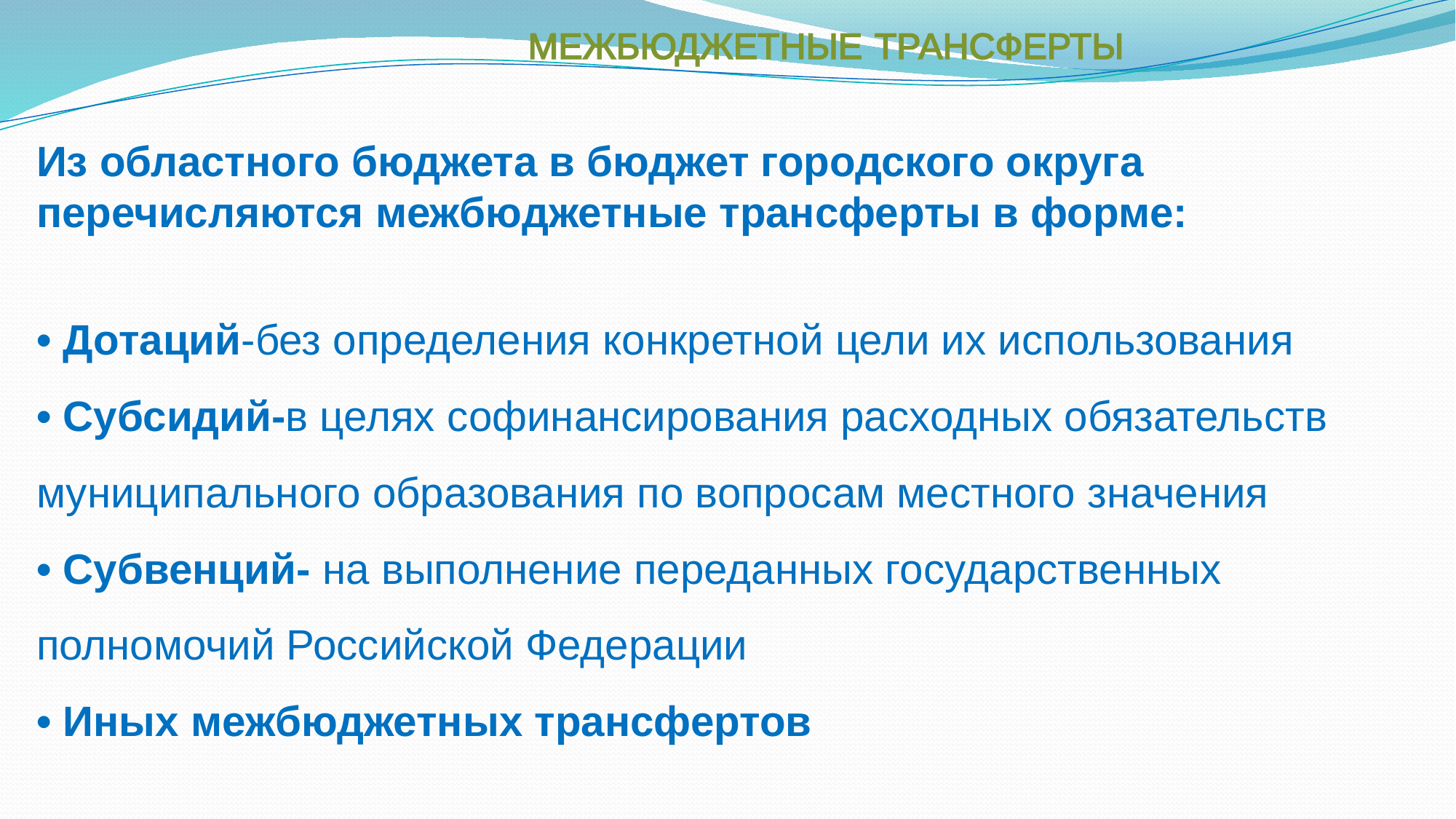

МЕЖБЮДЖЕТНЫЕ ТРАНСФЕРТЫ
Из областного бюджета в бюджет городского округа  перечисляются межбюджетные трансферты в форме:

• Дотаций-без определения конкретной цели их использования
• Субсидий-в целях софинансирования расходных обязательств муниципального образования по вопросам местного значения
• Субвенций- на выполнение переданных государственных полномочий Российской Федерации
• Иных межбюджетных трансфертов